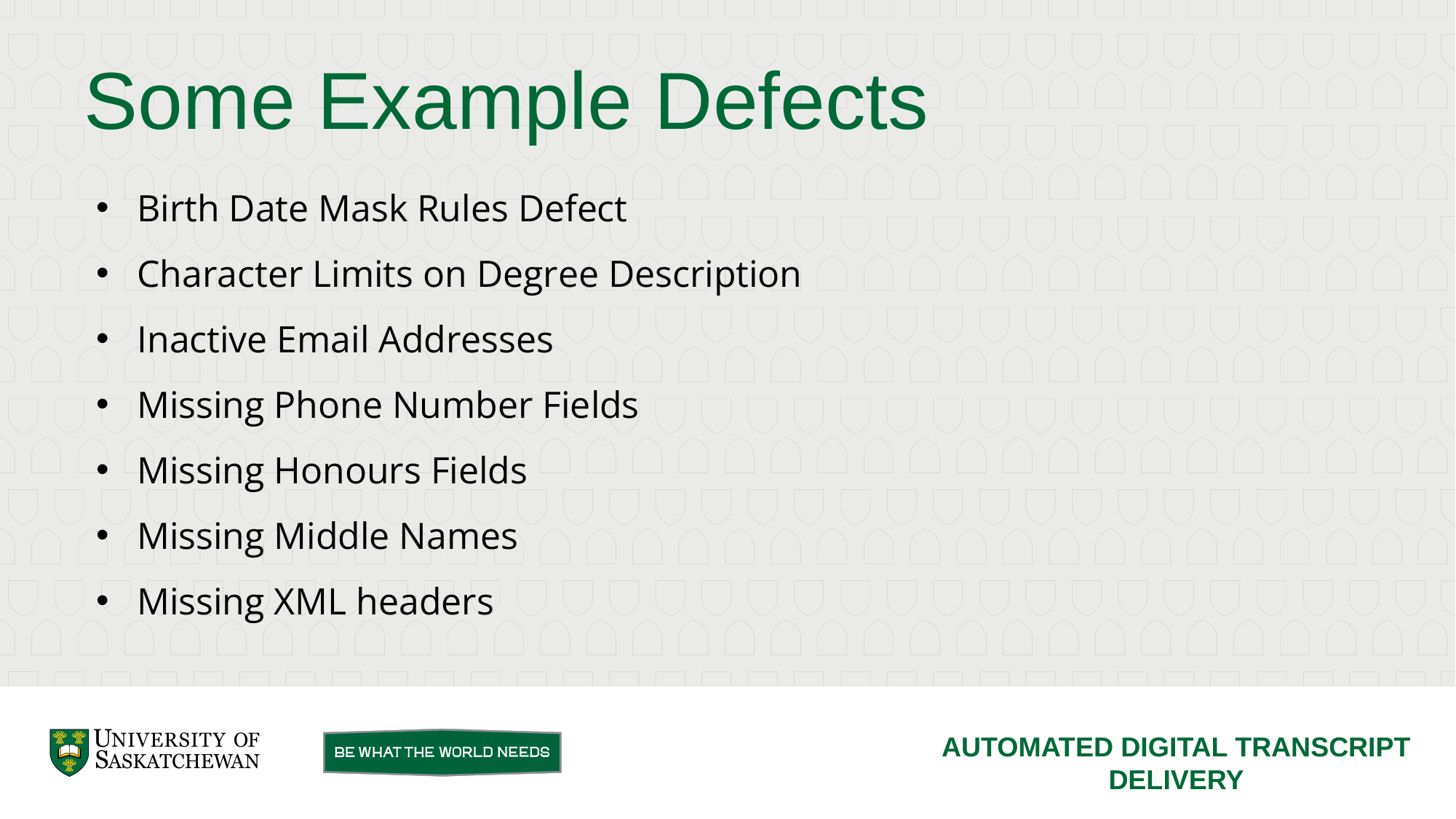

Some Example Defects
Birth Date Mask Rules Defect
Character Limits on Degree Description
Inactive Email Addresses
Missing Phone Number Fields
Missing Honours Fields
Missing Middle Names
Missing XML headers

AUTOMATED DIGITAL TRANSCRIPT DELIVERY